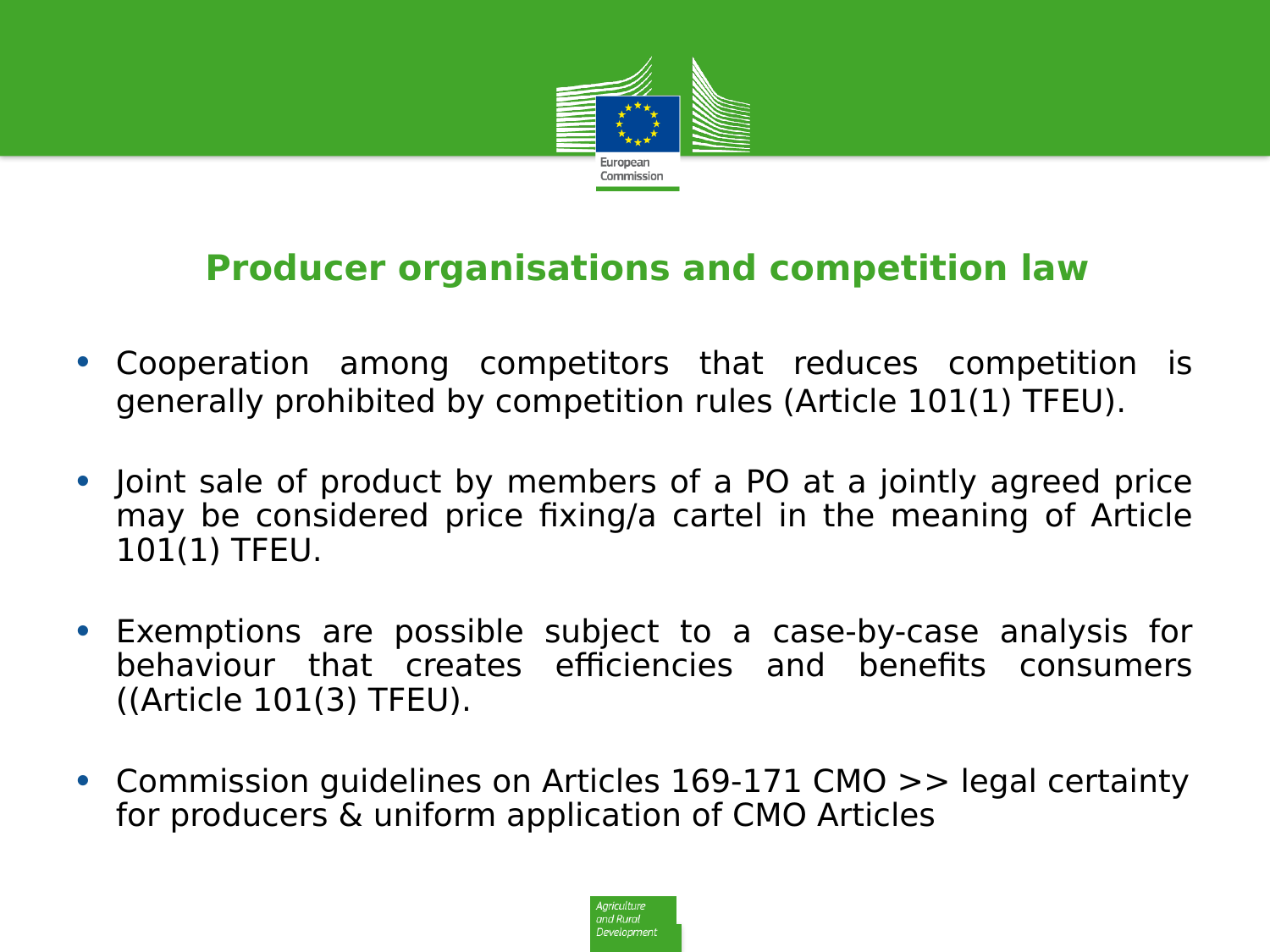

# Producer organisations and competition law
Cooperation among competitors that reduces competition is generally prohibited by competition rules (Article 101(1) TFEU).

Joint sale of product by members of a PO at a jointly agreed price may be considered price fixing/a cartel in the meaning of Article 101(1) TFEU.

Exemptions are possible subject to a case-by-case analysis for behaviour that creates efficiencies and benefits consumers ((Article 101(3) TFEU).

Commission guidelines on Articles 169-171 CMO >> legal certainty for producers & uniform application of CMO Articles